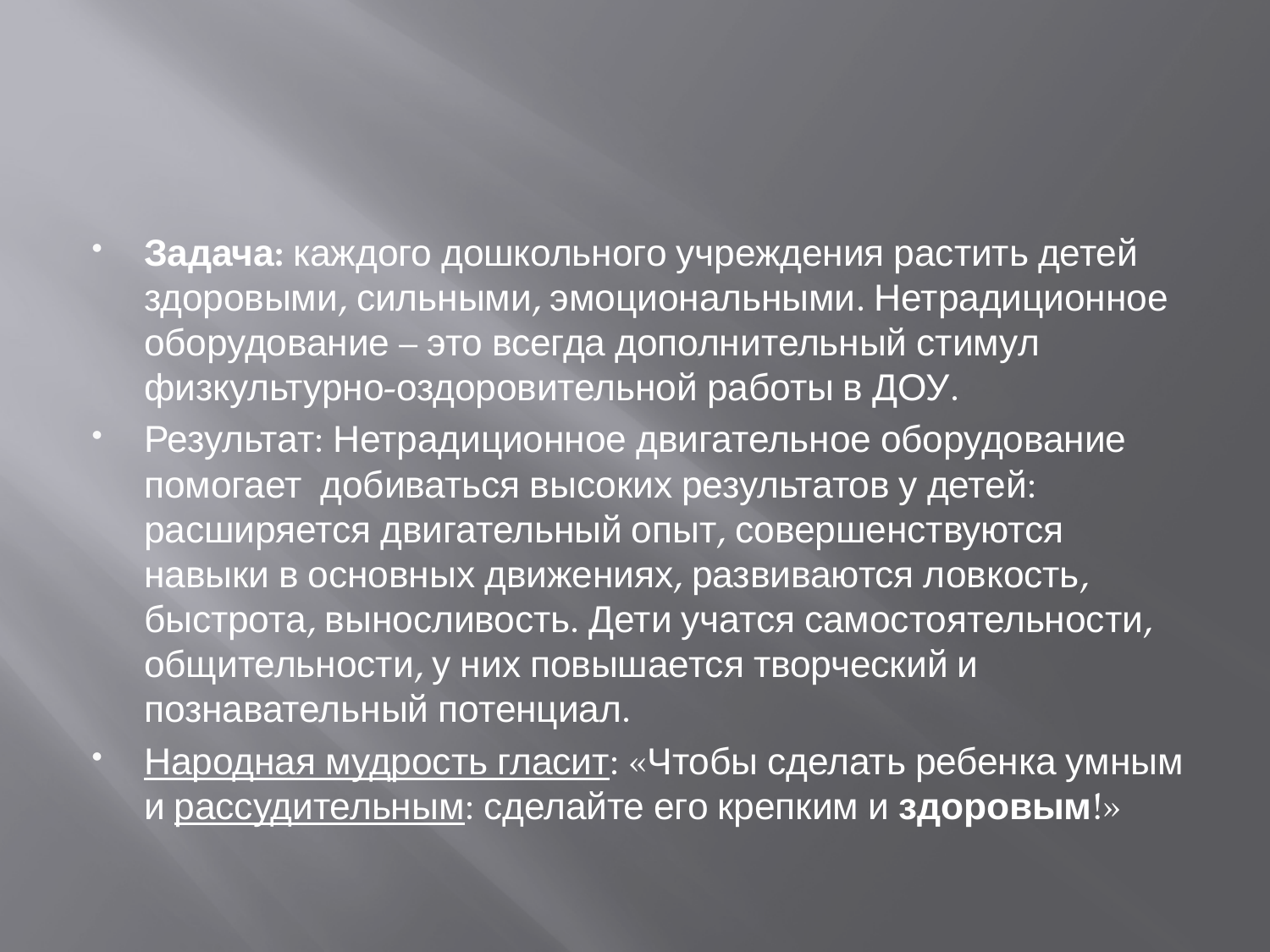

#
Задача: каждого дошкольного учреждения растить детей здоровыми, сильными, эмоциональными. Нетрадиционное оборудование – это всегда дополнительный стимул физкультурно-оздоровительной работы в ДОУ.
Результат: Нетрадиционное двигательное оборудование помогает  добиваться высоких результатов у детей: расширяется двигательный опыт, совершенствуются навыки в основных движениях, развиваются ловкость, быстрота, выносливость. Дети учатся самостоятельности, общительности, у них повышается творческий и познавательный потенциал.
Народная мудрость гласит: «Чтобы сделать ребенка умным и рассудительным: сделайте его крепким и здоровым!»